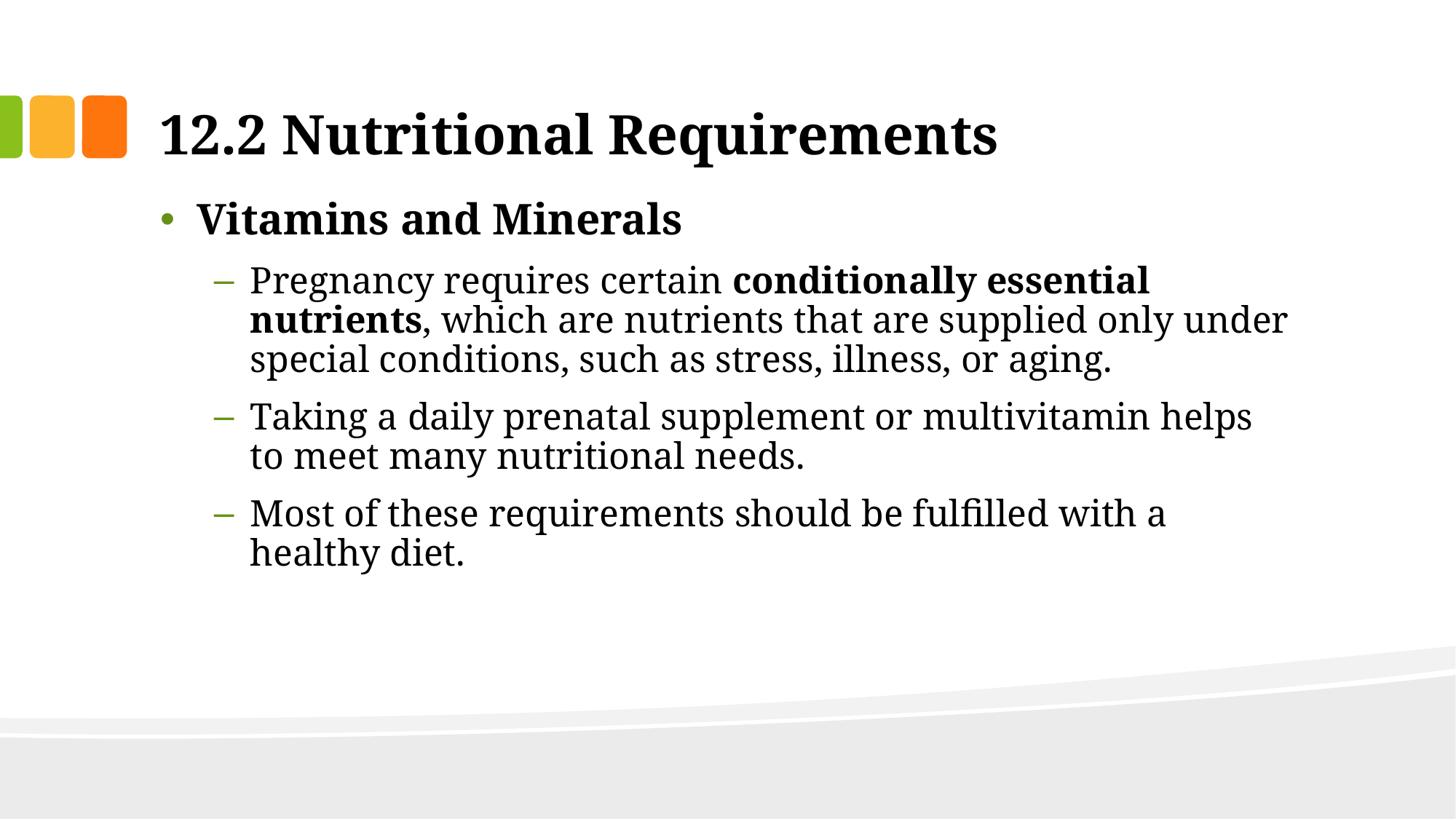

# 12.2 Nutritional Requirements
Vitamins and Minerals
Pregnancy requires certain conditionally essential nutrients, which are nutrients that are supplied only under special conditions, such as stress, illness, or aging.
Taking a daily prenatal supplement or multivitamin helps to meet many nutritional needs.
Most of these requirements should be fulfilled with a healthy diet.